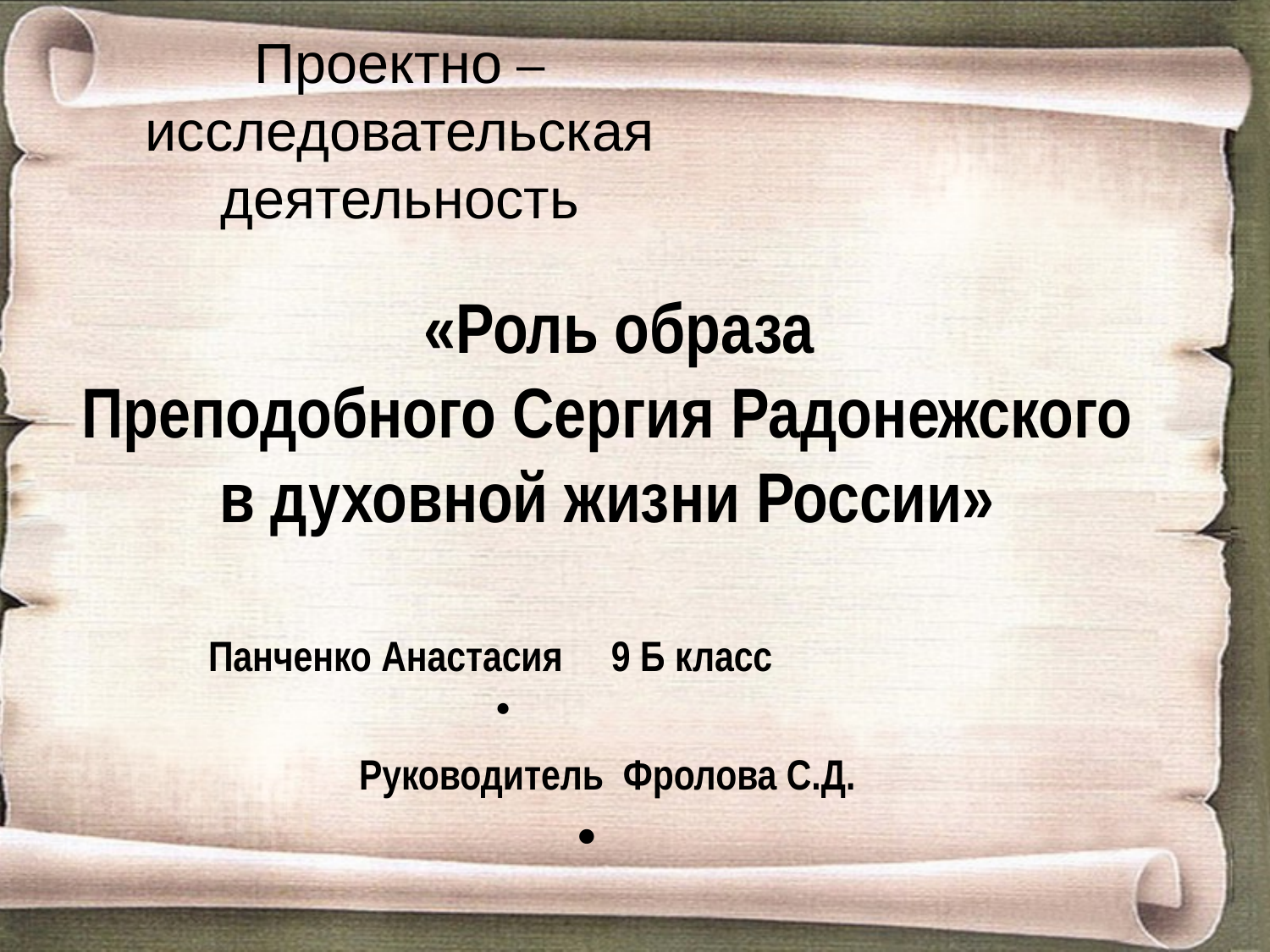

# Проектно – исследовательская деятельность
  «Роль образа
 Преподобного Сергия Радонежского
в духовной жизни России»

Панченко Анастасия     9 Б класс

Руководитель  Фролова С.Д.